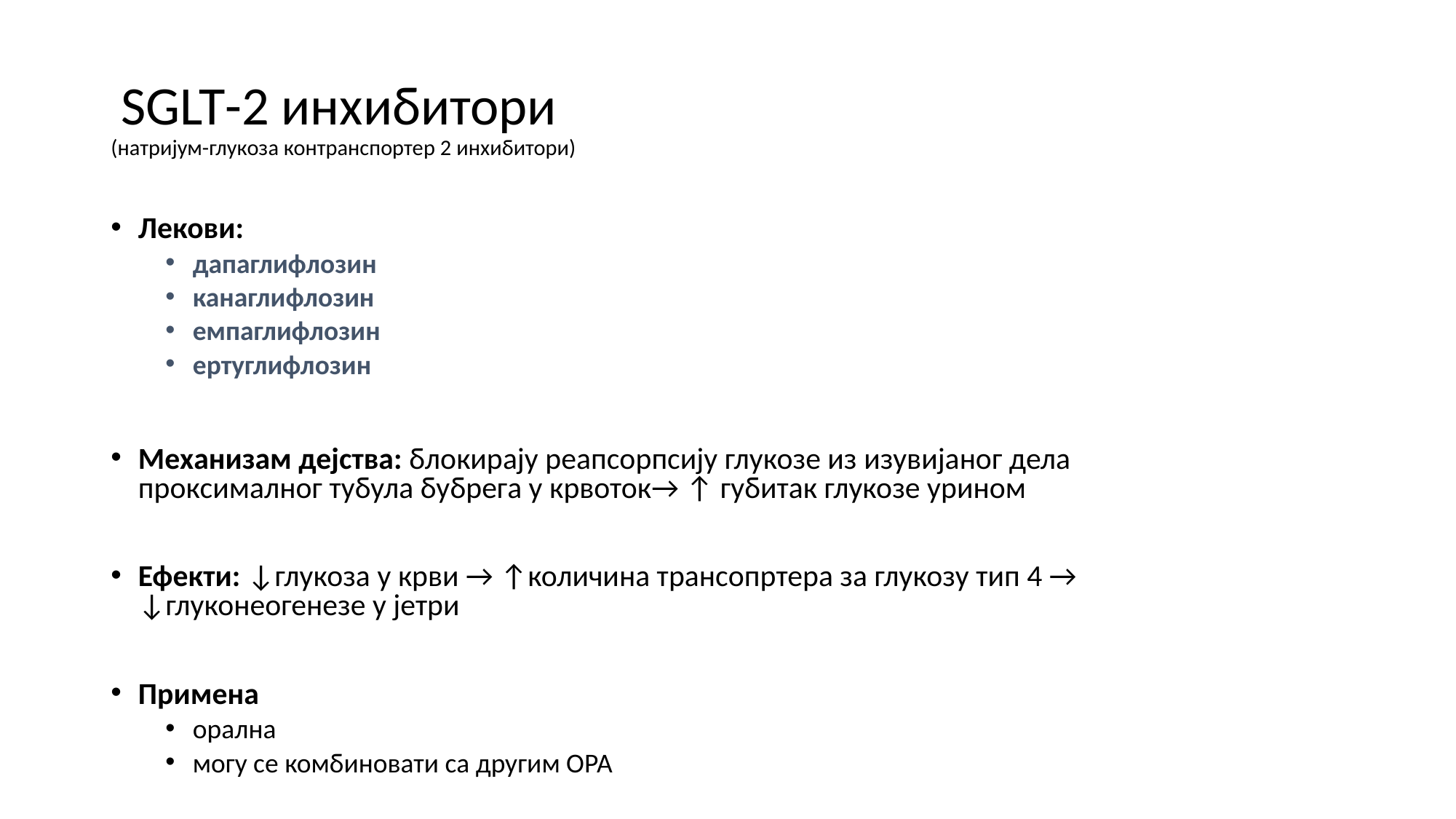

# SGLT-2 инхибитори (натријум-глукоза контранспортер 2 инхибитори)
Лекови:
дапаглифлозин
канаглифлозин
емпаглифлозин
ертуглифлозин

Механизам дејства: блокирају реапсорпсију глукозе из изувијаног дела проксималног тубула бубрега у крвоток→ ↑ губитак глукозе урином

Ефекти: ↓глукоза у крви → ↑количина трансопртера за глукозу тип 4 → ↓глуконеогенезе у јетри

Примена
орална
могу се комбиновати са другим ОРА